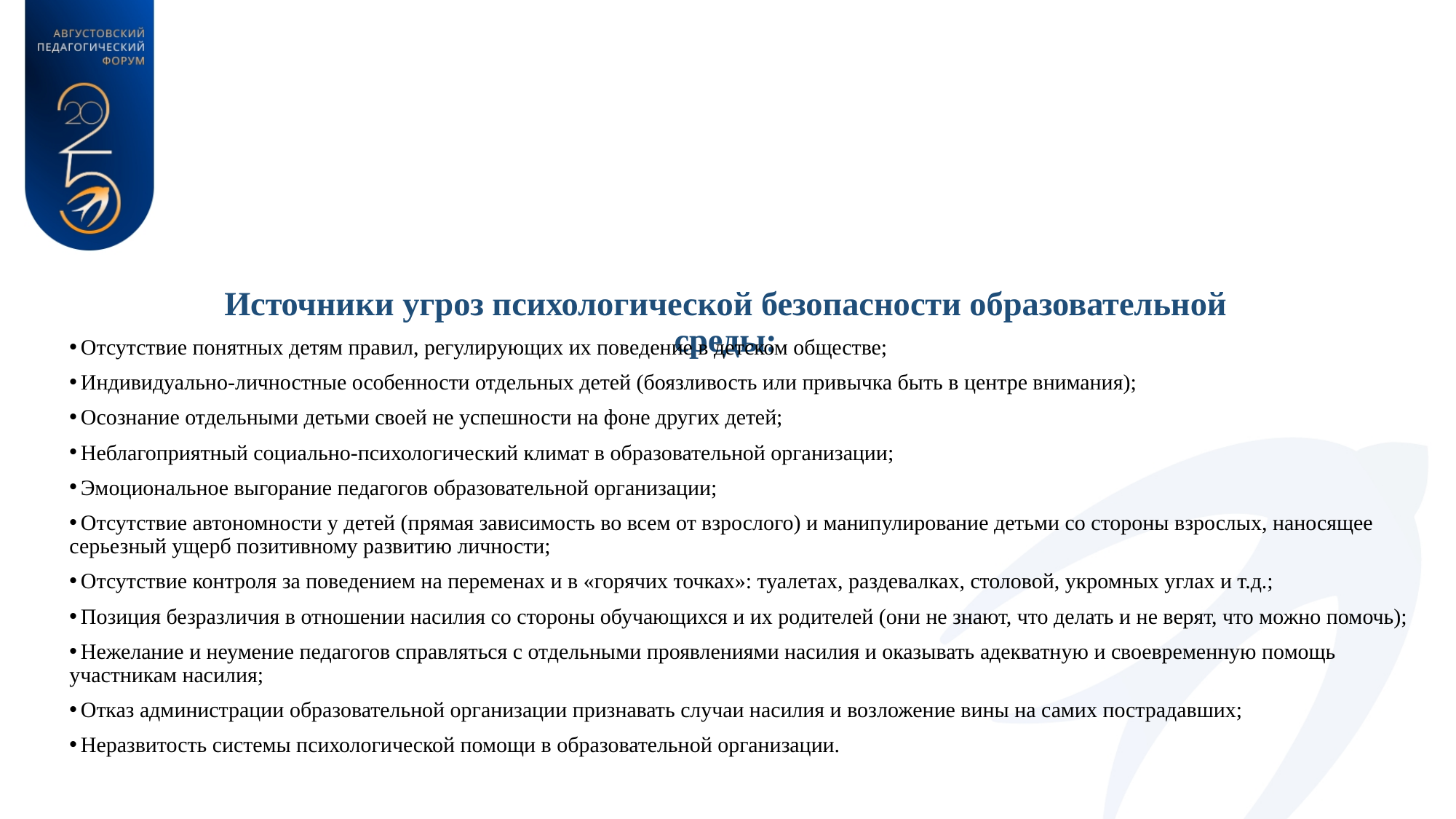

# Источники угроз психологической безопасности образовательной среды:
 Отсутствие понятных детям правил, регулирующих их поведение в детском обществе;
 Индивидуально-личностные особенности отдельных детей (боязливость или привычка быть в центре внимания);
 Осознание отдельными детьми своей не успешности на фоне других детей;
 Неблагоприятный социально-психологический климат в образовательной организации;
 Эмоциональное выгорание педагогов образовательной организации;
 Отсутствие автономности у детей (прямая зависимость во всем от взрослого) и манипулирование детьми со стороны взрослых, наносящее серьезный ущерб позитивному развитию личности;
 Отсутствие контроля за поведением на переменах и в «горячих точках»: туалетах, раздевалках, столовой, укромных углах и т.д.;
 Позиция безразличия в отношении насилия со стороны обучающихся и их родителей (они не знают, что делать и не верят, что можно помочь);
 Нежелание и неумение педагогов справляться с отдельными проявлениями насилия и оказывать адекватную и своевременную помощь участникам насилия;
 Отказ администрации образовательной организации признавать случаи насилия и возложение вины на самих пострадавших;
 Неразвитость системы психологической помощи в образовательной организации.